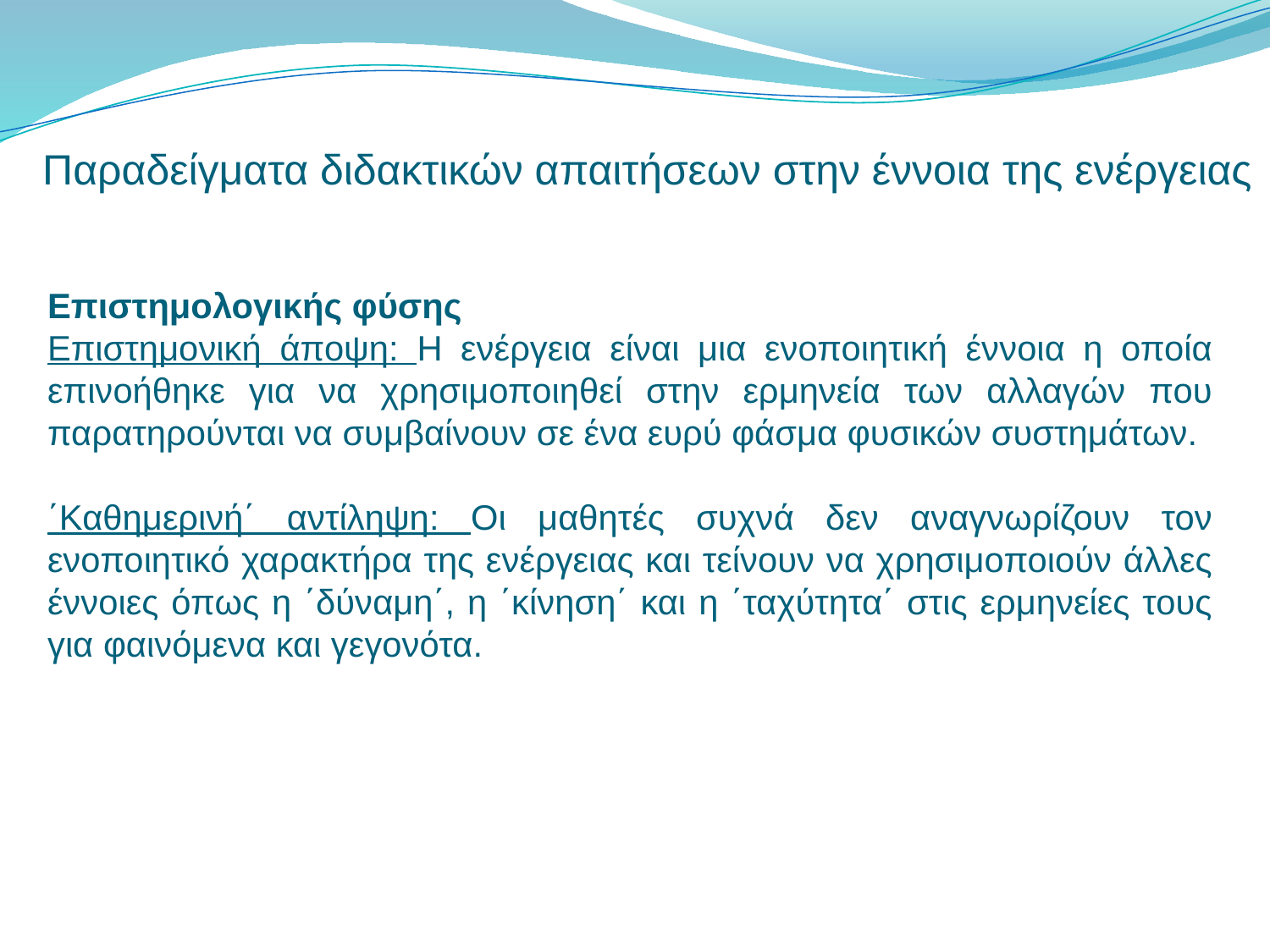

Παραδείγματα διδακτικών απαιτήσεων στην έννοια της ενέργειας
Επιστημολογικής φύσης
Επιστημονική άποψη: Η ενέργεια είναι μια ενοποιητική έννοια η οποία επινοήθηκε για να χρησιμοποιηθεί στην ερμηνεία των αλλαγών που παρατηρούνται να συμβαίνουν σε ένα ευρύ φάσμα φυσικών συστημάτων.

΄Καθημερινή΄ αντίληψη: Οι μαθητές συχνά δεν αναγνωρίζουν τον ενοποιητικό χαρακτήρα της ενέργειας και τείνουν να χρησιμοποιούν άλλες έννοιες όπως η ΄δύναμη΄, η ΄κίνηση΄ και η ΄ταχύτητα΄ στις ερμηνείες τους για φαινόμενα και γεγονότα.